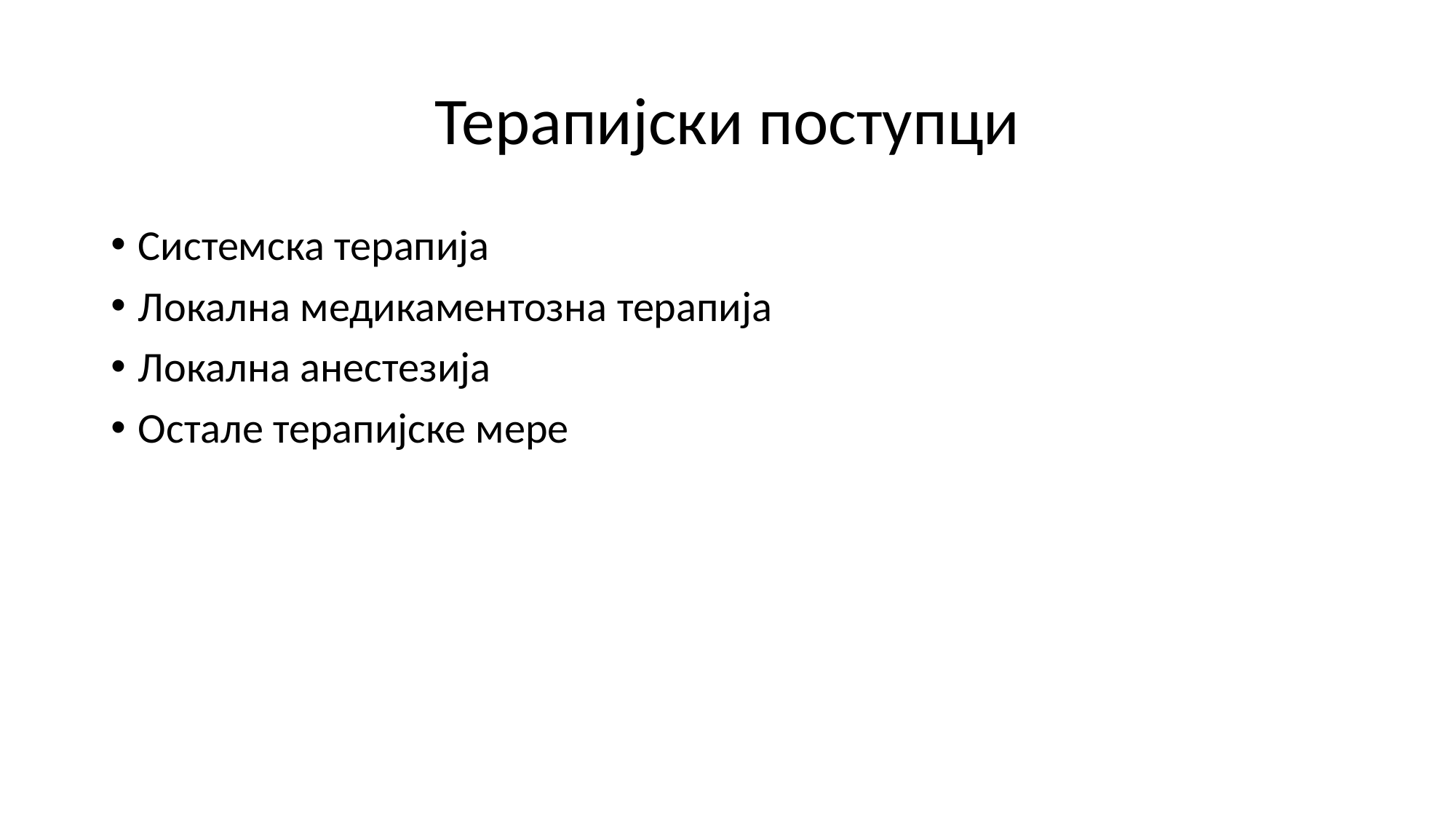

# Терапијски поступци
Системска терапија
Локална медикаментозна терапија
Локална анестезија
Остале терапијске мере